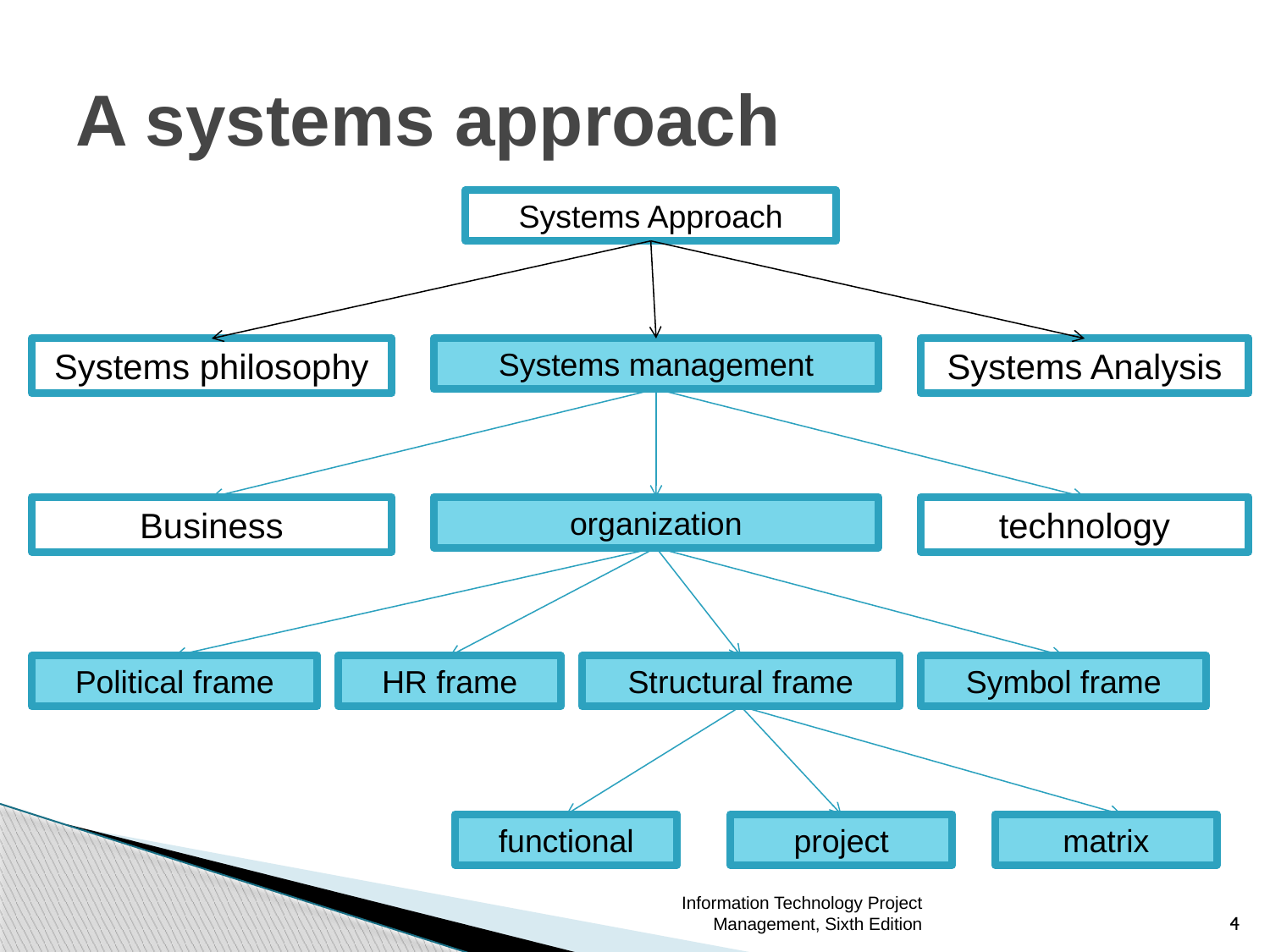

# A systems approach
Systems Approach
Systems philosophy
Systems management
Systems Analysis
Business
organization
technology
Political frame
HR frame
Structural frame
Symbol frame
functional
project
matrix
Information Technology Project Management, Sixth Edition
4